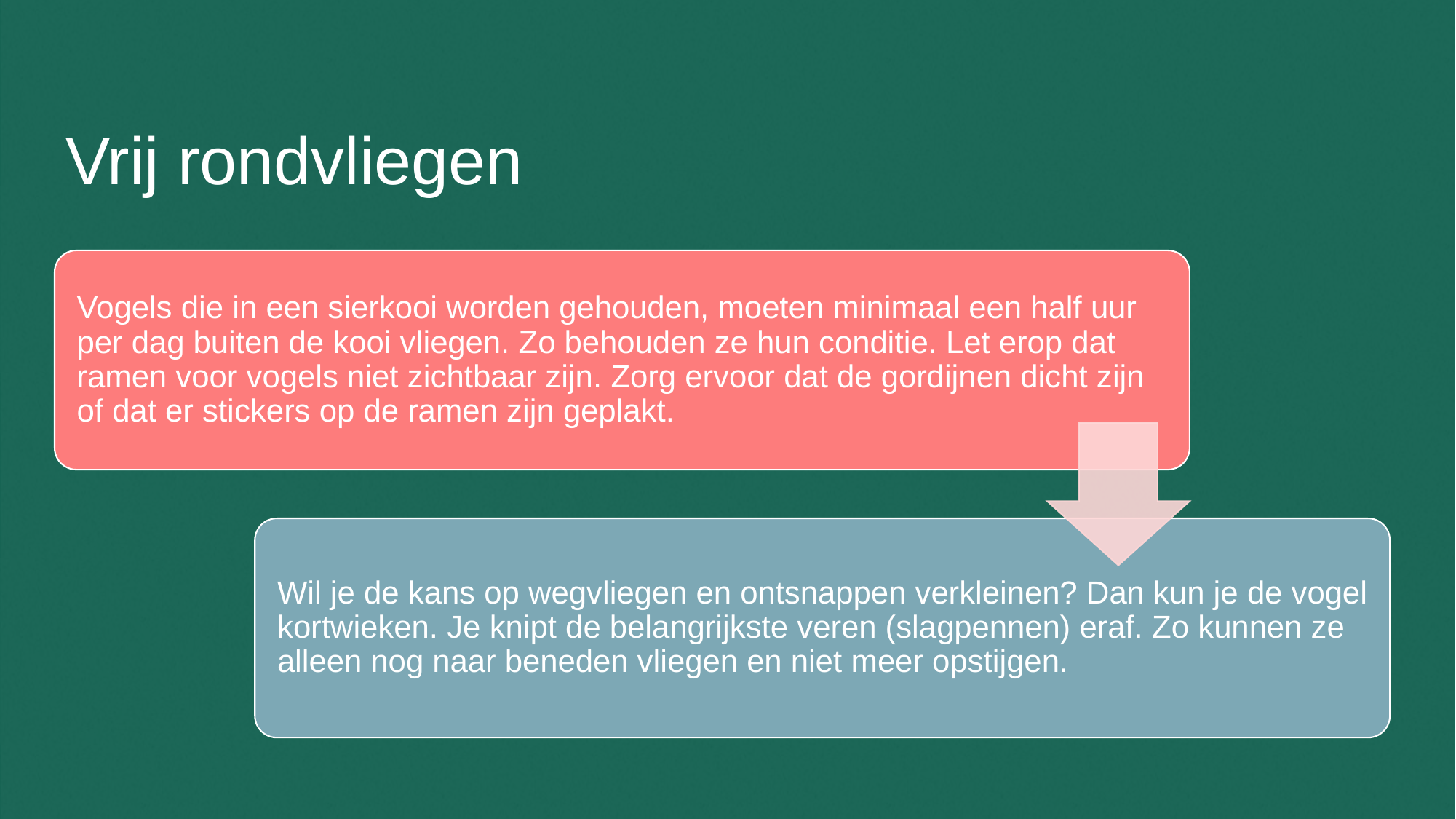

# Vrij rondvliegen
Vogels die in een sierkooi worden gehouden, moeten minimaal een half uur per dag buiten de kooi vliegen. Zo behouden ze hun conditie. Let erop dat ramen voor vogels niet zichtbaar zijn. Zorg ervoor dat de gordijnen dicht zijn of dat er stickers op de ramen zijn geplakt.
Wil je de kans op wegvliegen en ontsnappen verkleinen? Dan kun je de vogel kortwieken. Je knipt de belangrijkste veren (slagpennen) eraf. Zo kunnen ze alleen nog naar beneden vliegen en niet meer opstijgen.